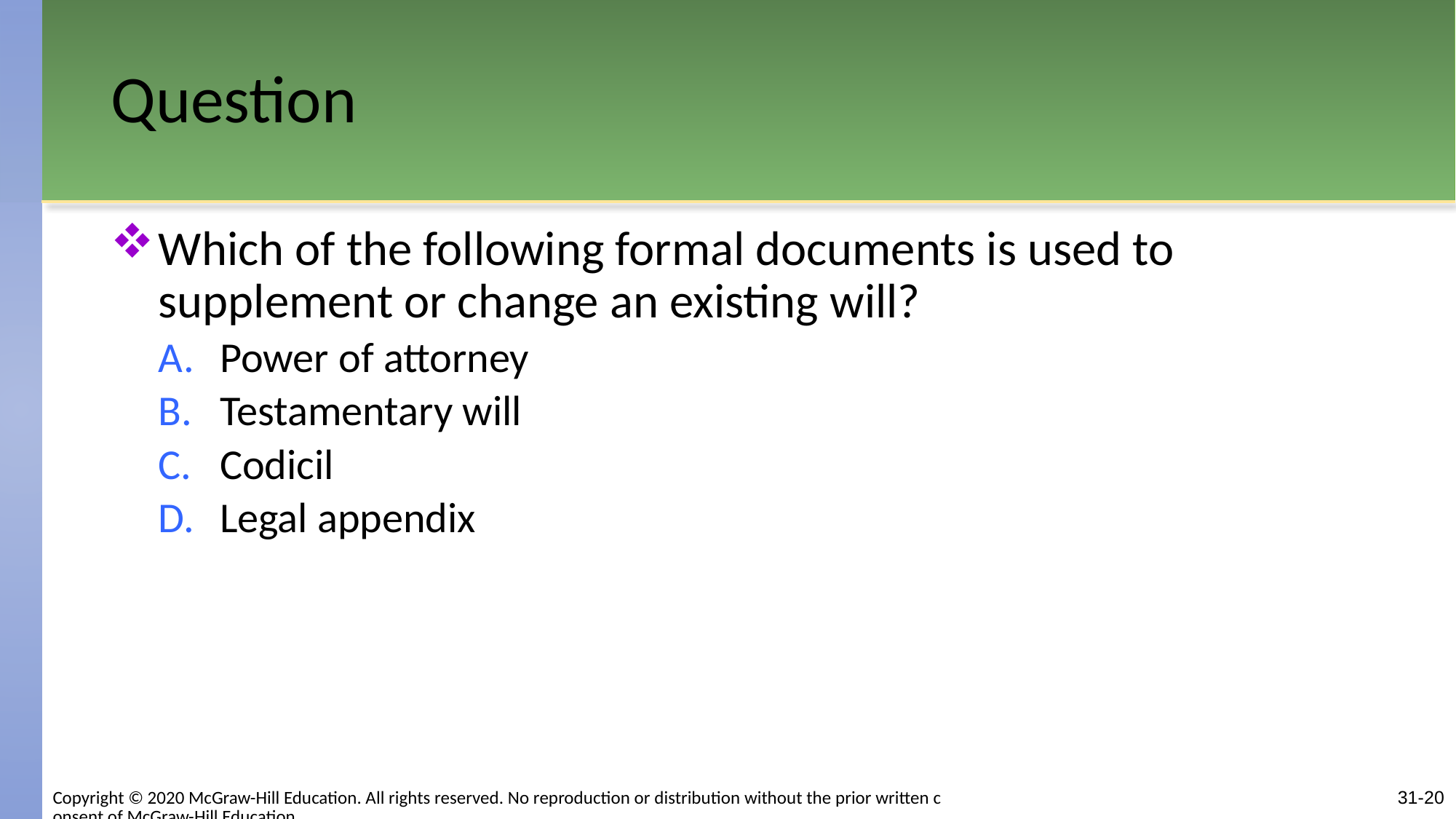

# Question
Which of the following formal documents is used to supplement or change an existing will?
Power of attorney
Testamentary will
Codicil
Legal appendix
Copyright © 2020 McGraw-Hill Education. All rights reserved. No reproduction or distribution without the prior written consent of McGraw-Hill Education.
31-20